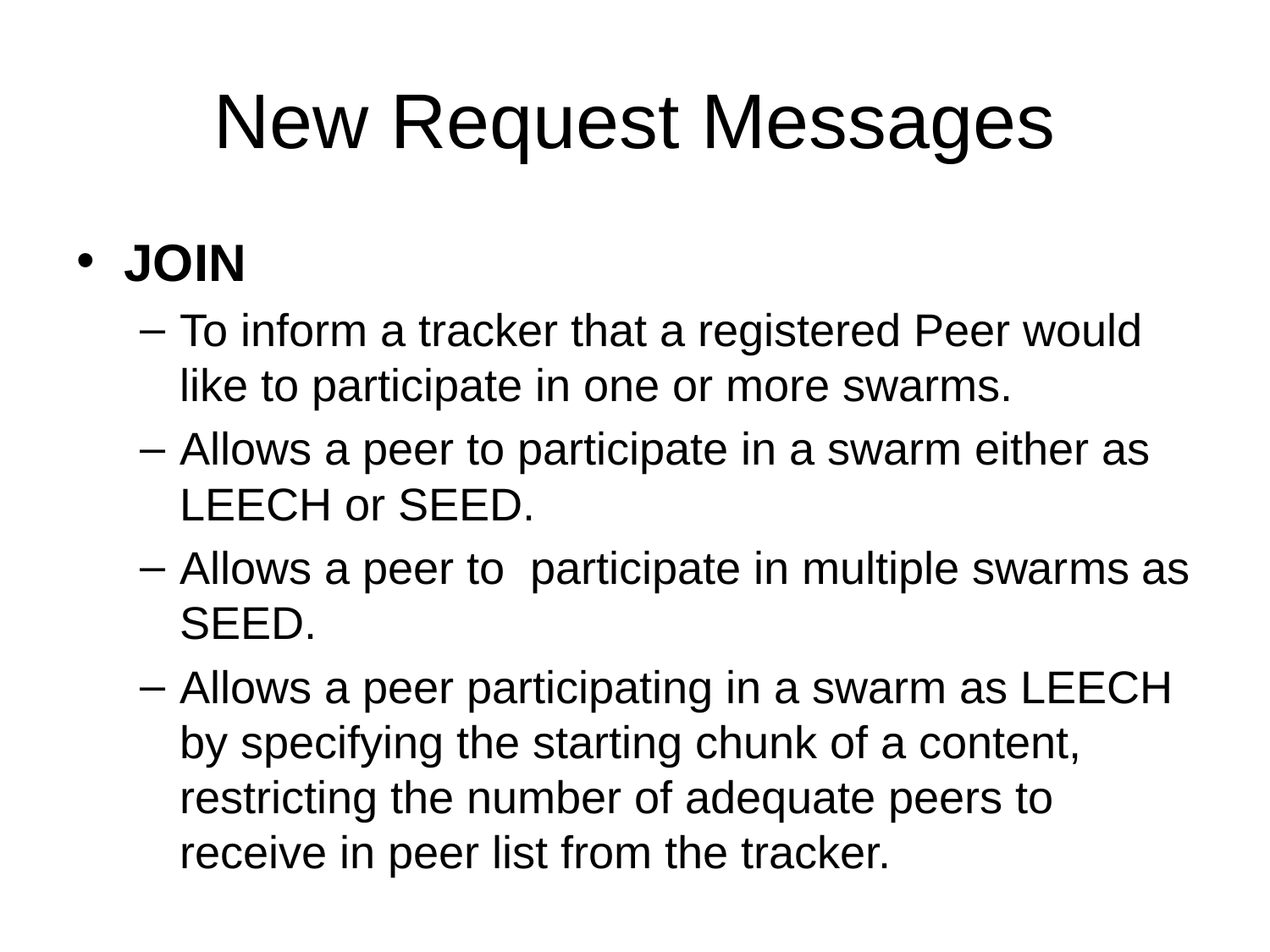

# New Request Messages
JOIN
To inform a tracker that a registered Peer would like to participate in one or more swarms.
Allows a peer to participate in a swarm either as LEECH or SEED.
Allows a peer to  participate in multiple swarms as SEED.
Allows a peer participating in a swarm as LEECH by specifying the starting chunk of a content, restricting the number of adequate peers to receive in peer list from the tracker.